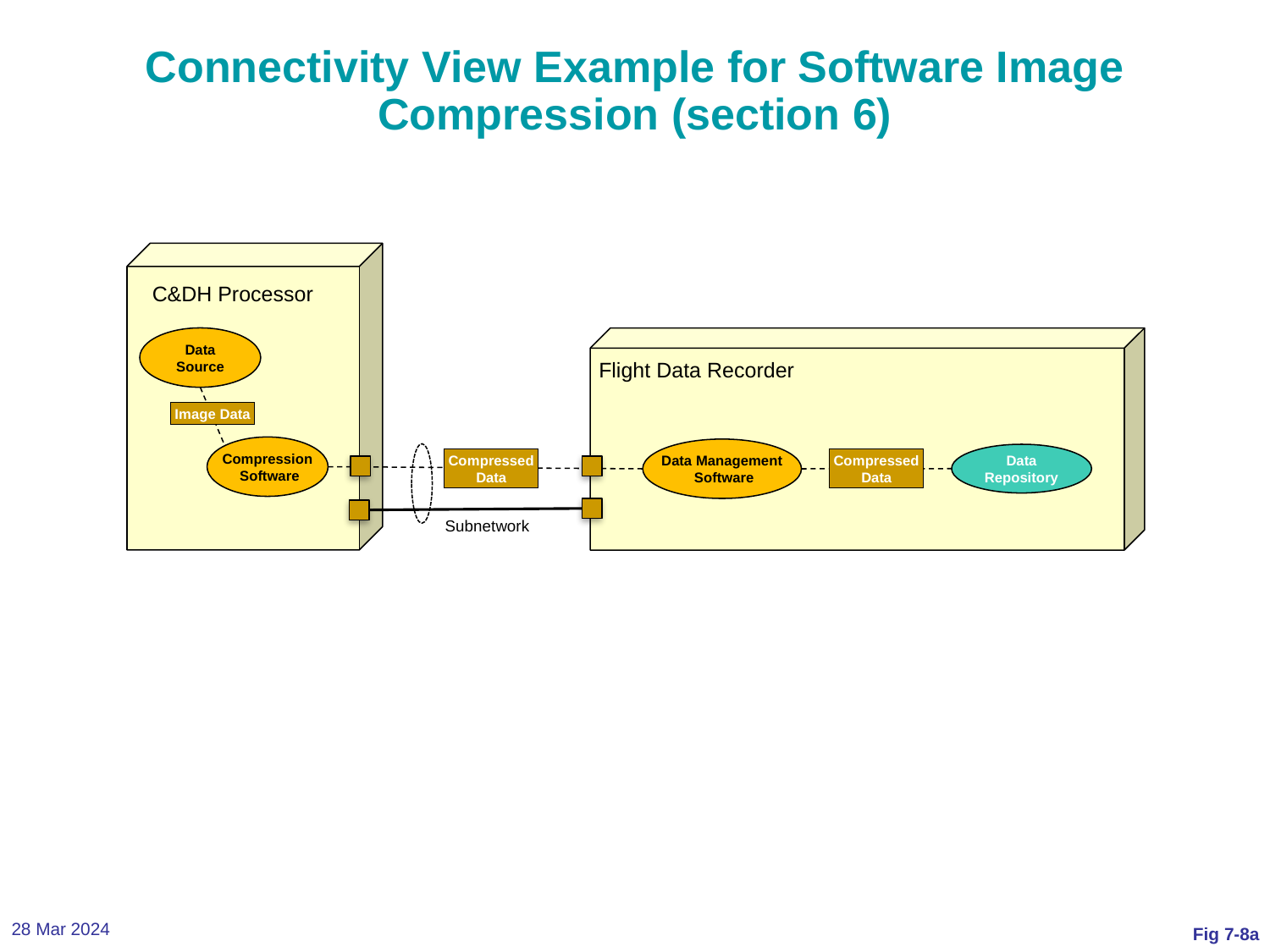

# Connectivity View Example for Software Image Compression (section 6)

C&DH Processor
Data
Source

Flight Data Recorder
Image Data
Compression
 Software
Data Management
 Software

Data Repository
Compressed Data
Compressed Data

Subnetwork
28 Mar 2024
Fig 7-8a